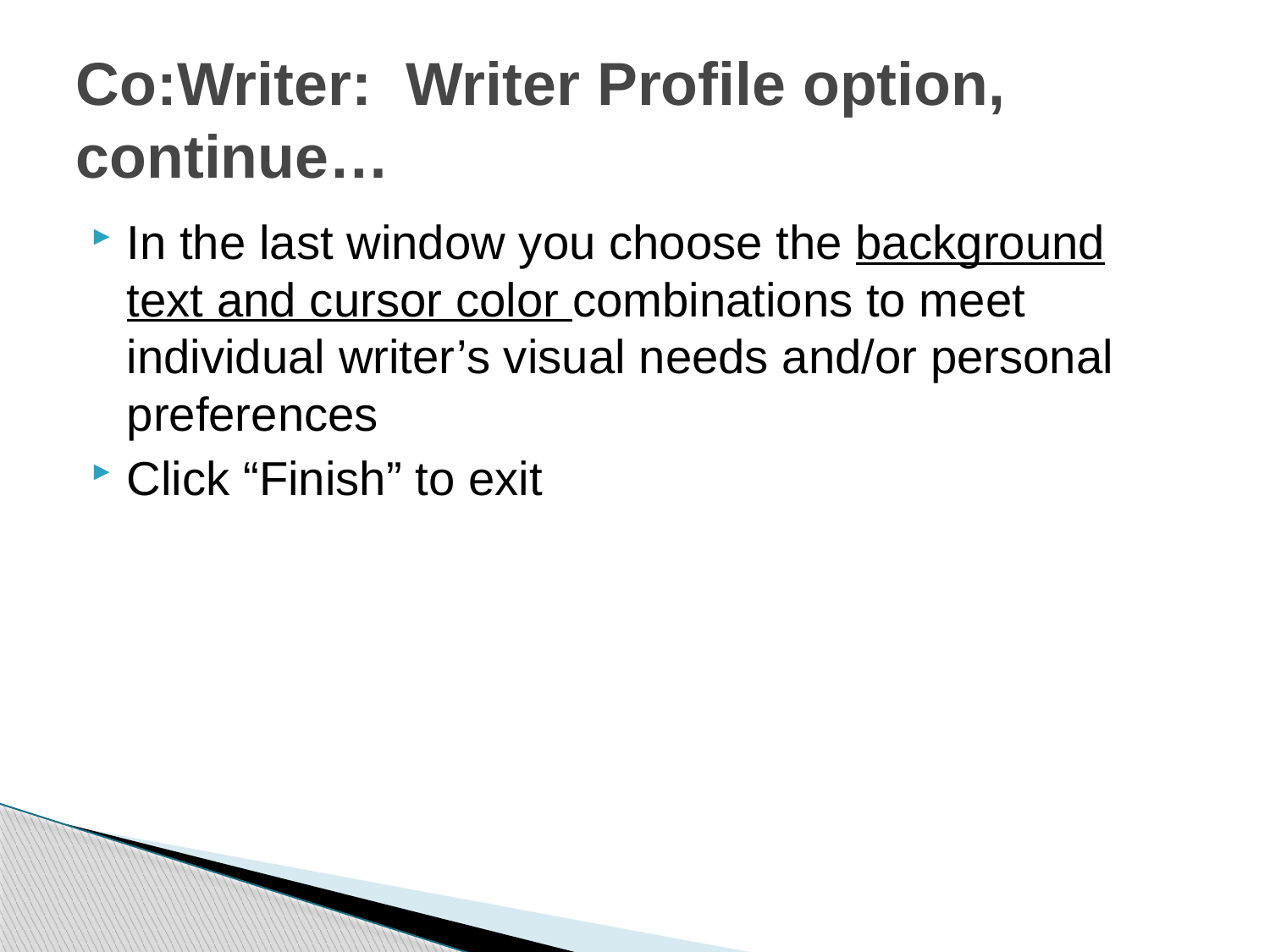

# Co:Writer:  Writer Profile option, continue…
In the last window you choose the background text and cursor color combinations to meet individual writer’s visual needs and/or personal preferences
Click “Finish” to exit